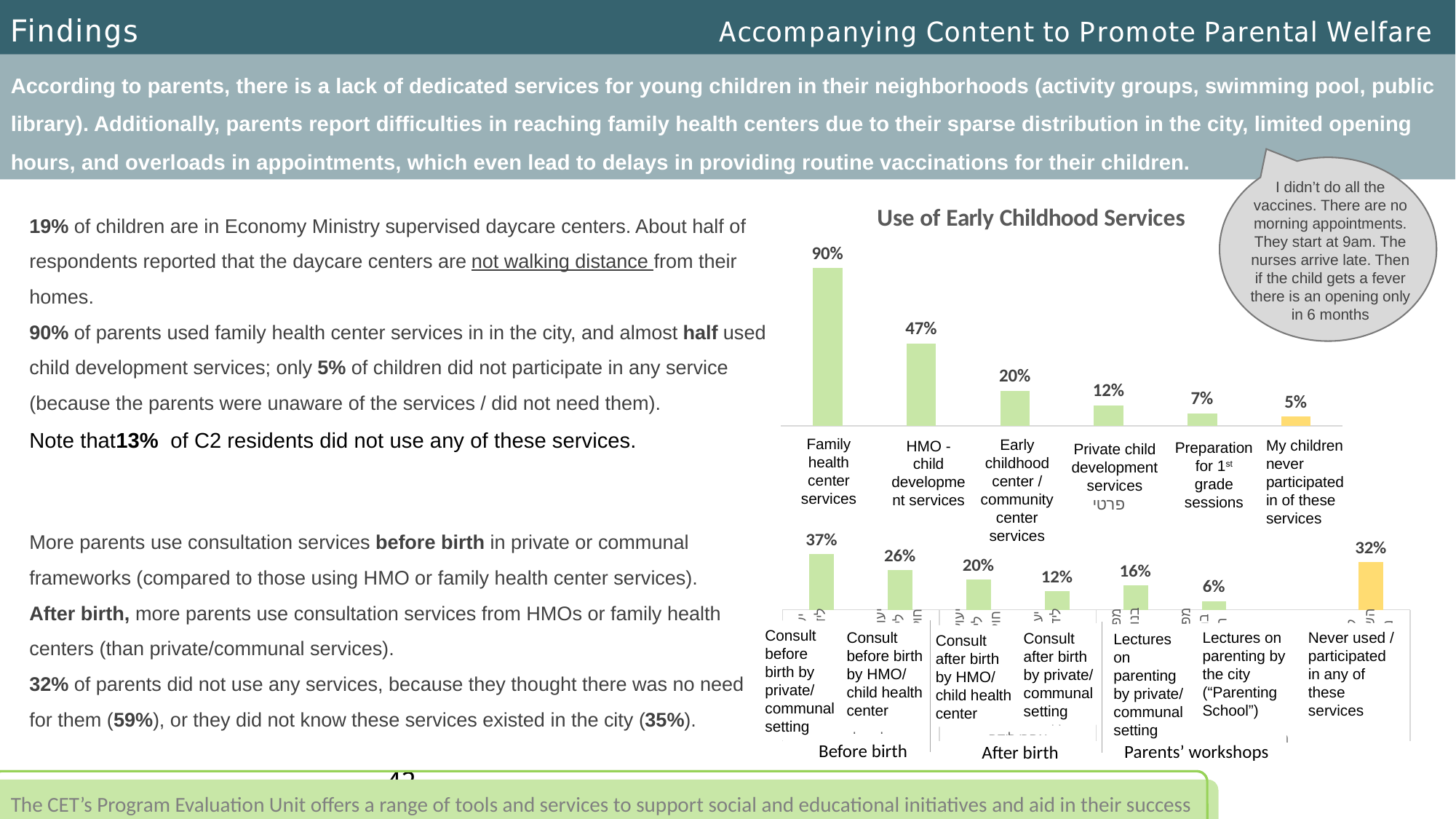

Findings			          		     Accompanying Content to Promote Parental Welfare
According to parents, there is a lack of dedicated services for young children in their neighborhoods (activity groups, swimming pool, public library). Additionally, parents report difficulties in reaching family health centers due to their sparse distribution in the city, limited opening hours, and overloads in appointments, which even lead to delays in providing routine vaccinations for their children.

I didn’t do all the vaccines. There are no morning appointments. They start at 9am. The nurses arrive late. Then if the child gets a fever there is an opening only in 6 months

### Chart: Use of Early Childhood Services

| Category |  |
|---|---|
| שירותי טיפת חלב | 0.9032258064516128 |
| שירותי התפתחות הילד של קופ"ח | 0.47096774193548385 |
| שירותי המרכז גיל הרך/ מתנ"ס | 0.2 |
| שירותי התפתחות הילד של מכון פרטי | 0.11612903225806452 |
| מפגשי הכנה לקראת העליה לכיתה א' | 0.07096774193548387 |
| ילדי לא השתתפו באף אחד מהשירותים | 0.05161290322580645 |
19% of children are in Economy Ministry supervised daycare centers. About half of respondents reported that the daycare centers are not walking distance from their homes.
90% of parents used family health center services in in the city, and almost half used child development services; only 5% of children did not participate in any service (because the parents were unaware of the services / did not need them).
Note that13%  of C2 residents did not use any of these services.

More parents use consultation services before birth in private or communal frameworks (compared to those using HMO or family health center services).
After birth, more parents use consultation services from HMOs or family health centers (than private/communal services).
32% of parents did not use any services, because they thought there was no need
for them (59%), or they did not know these services existed in the city (35%).

### Chart

| Category |  |
|---|---|
| יעוץ או הדרכה לפני לידה במסגרת פרטית או קהילתית | 0.36774193548387096 |
| יעוץ או הדרכה לפני לידה מטעם קופת חולים או טיפת חלב | 0.2645161290322581 |
| יעוץ או הדרכה אחרי לידה מטעם קופת חולים או טיפת חלב | 0.2 |
| יעוץ או הדרכה אחרי לידה במסגרת פרטית או קהילתית | 0.12258064516129032 |
| מפגשי הורים-הרצאות בנושא הורות במסגרת פרטית קהילתית | 0.16129032258064516 |
| מפגשי הורים-הרצאות בנושא הורות מטעם העיריה ("בית ספר להורים") | 0.05806451612903226 |
|  | None |
| לא השתמשתי או השתתפתי באף אחד מהשירותים הללו | 0.3161290322580645 |
Family health center services
Early childhood center / community center services
My children never participated in of these services
HMO - child development services
Preparation for 1st grade sessions
Private child development services
Consult before birth by private/ communal setting
Consult before birth by HMO/ child health center
Lectures on parenting by the city (“Parenting School”)
Never used / participated in any of these services
Consult after birth by private/ communal setting
Lectures on parenting by private/ communal setting
Consult after birth by HMO/ child health center
Before birth
Parents’ workshops
After birth